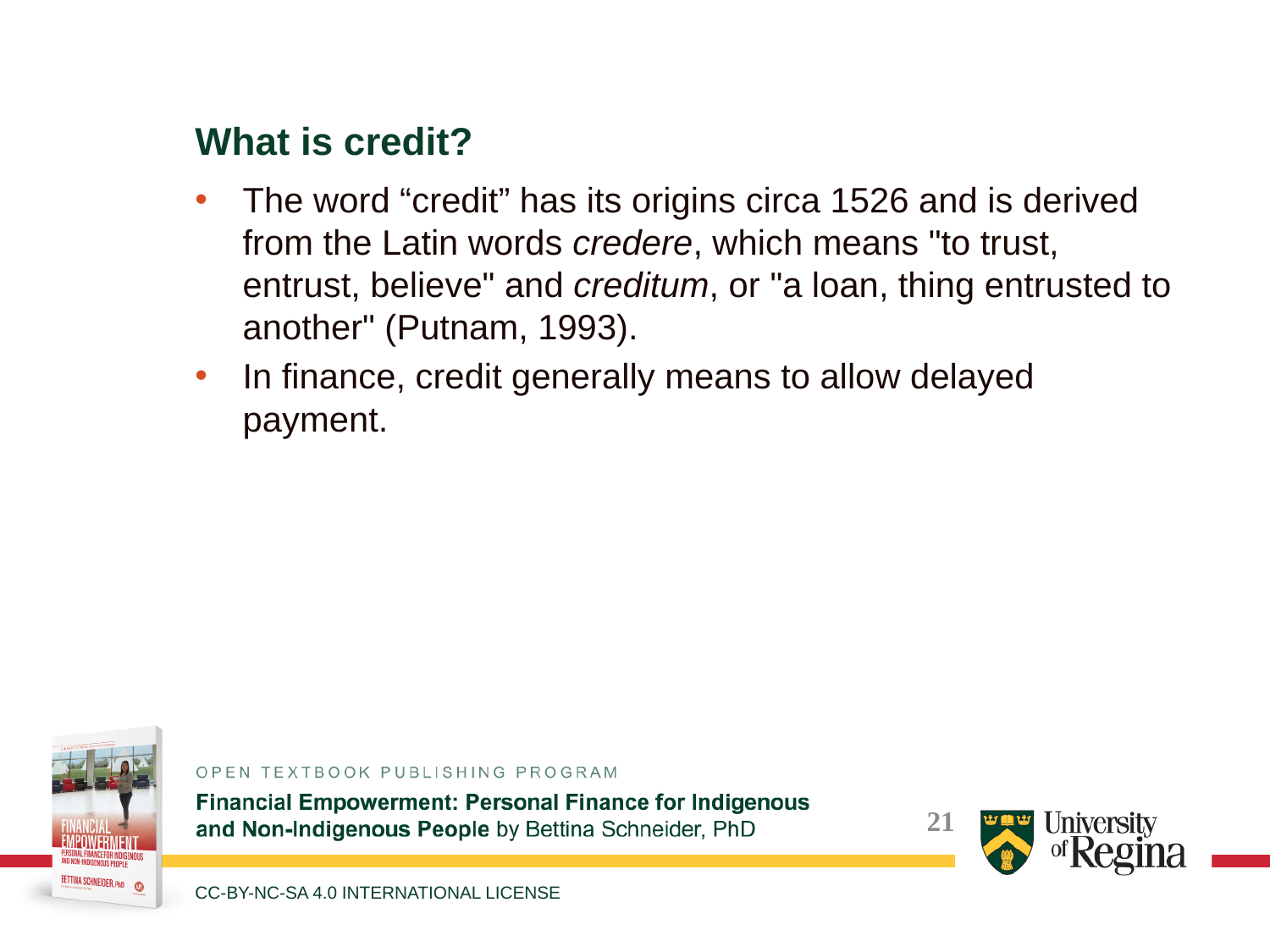

What is credit?
The word “credit” has its origins circa 1526 and is derived from the Latin words credere, which means "to trust, entrust, believe" and creditum, or "a loan, thing entrusted to another" (Putnam, 1993).
In finance, credit generally means to allow delayed payment.

CC-BY-NC-SA 4.0 INTERNATIONAL LICENSE